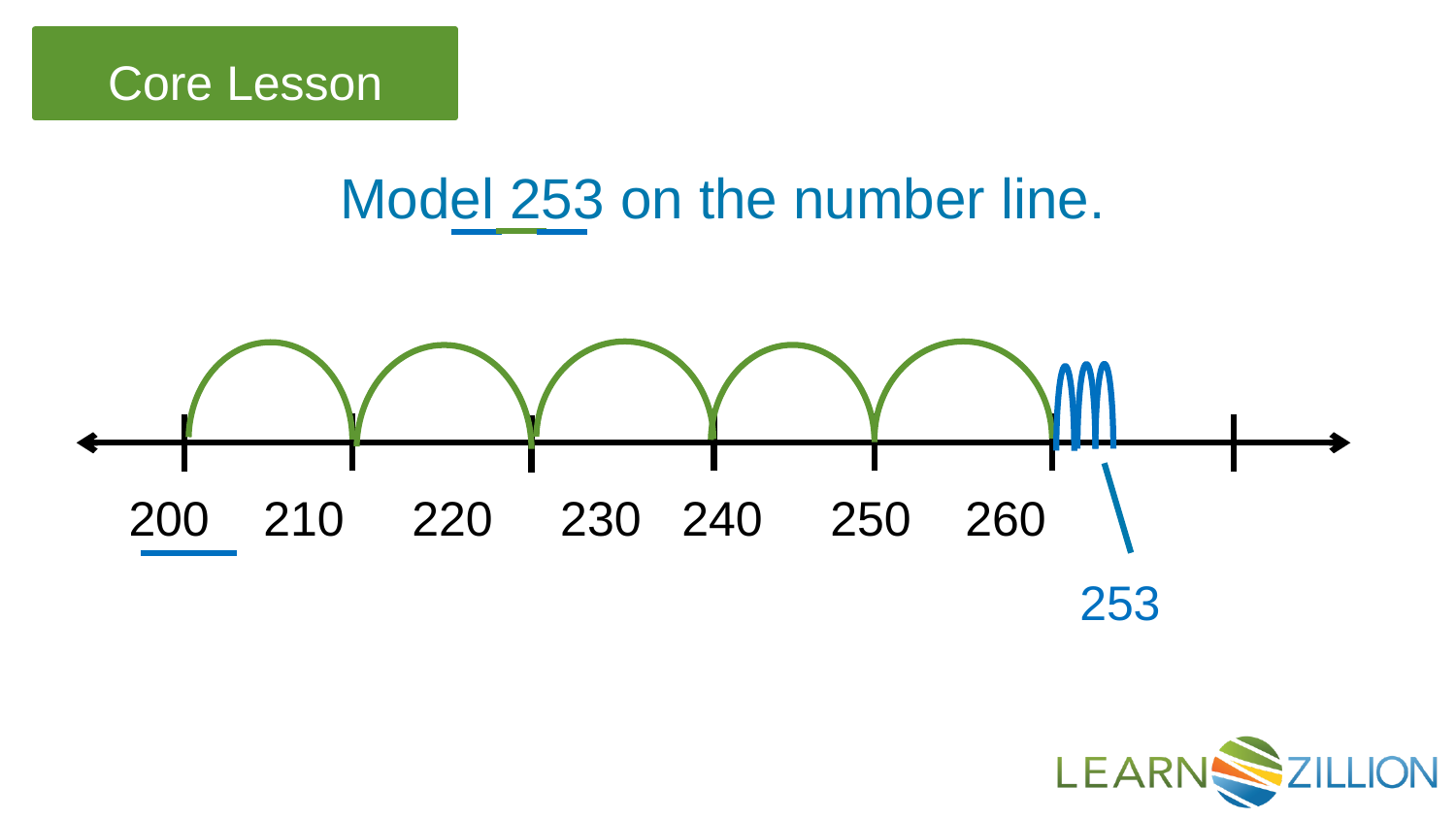

Model 253 on the number line.

  200    210     220     230   240     250    260
253